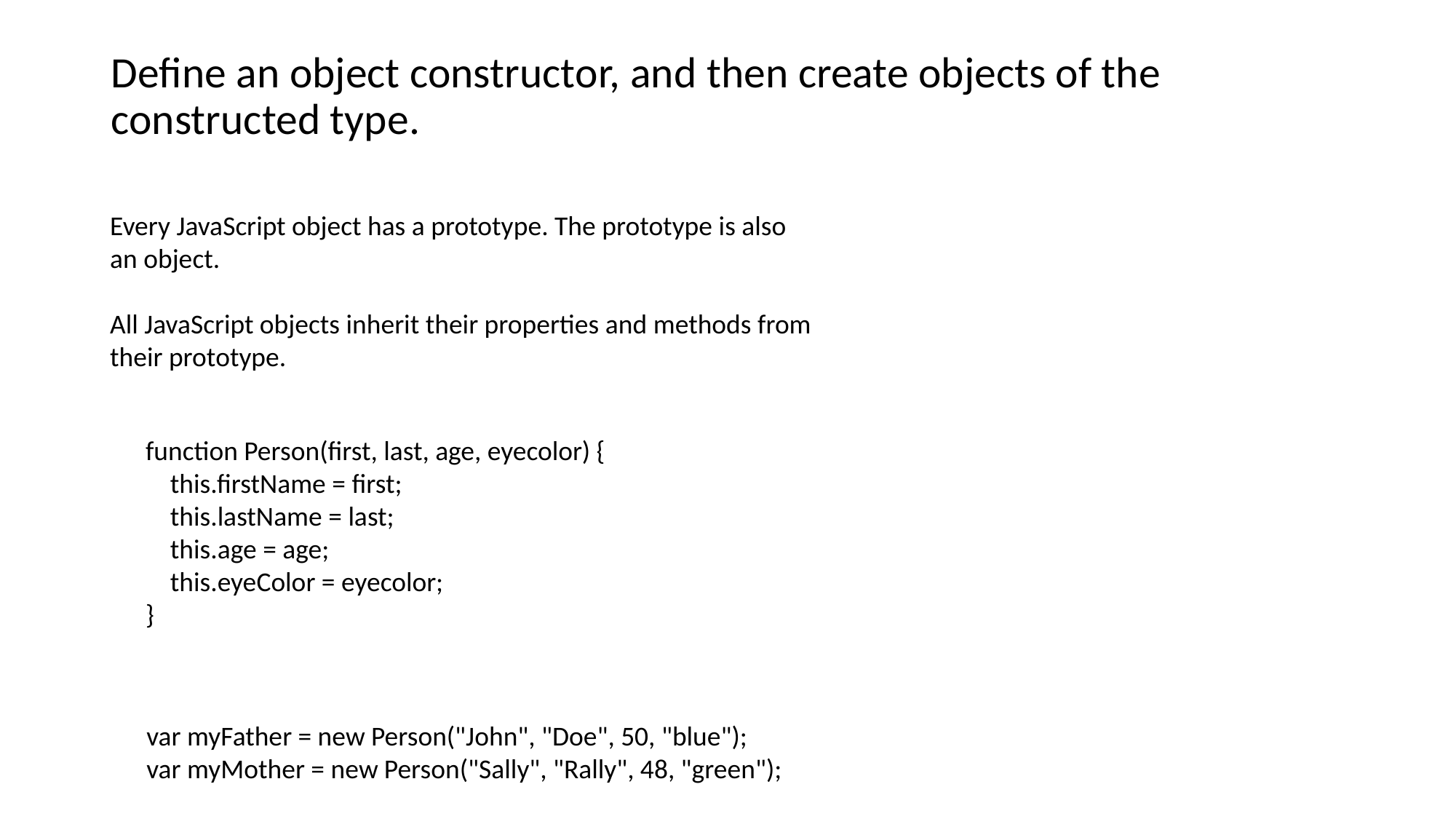

# Define an object constructor, and then create objects of the constructed type.
Every JavaScript object has a prototype. The prototype is also an object.

All JavaScript objects inherit their properties and methods from their prototype.
function Person(first, last, age, eyecolor) {
    this.firstName = first;
    this.lastName = last;
    this.age = age;
    this.eyeColor = eyecolor;
}
var myFather = new Person("John", "Doe", 50, "blue");
var myMother = new Person("Sally", "Rally", 48, "green");